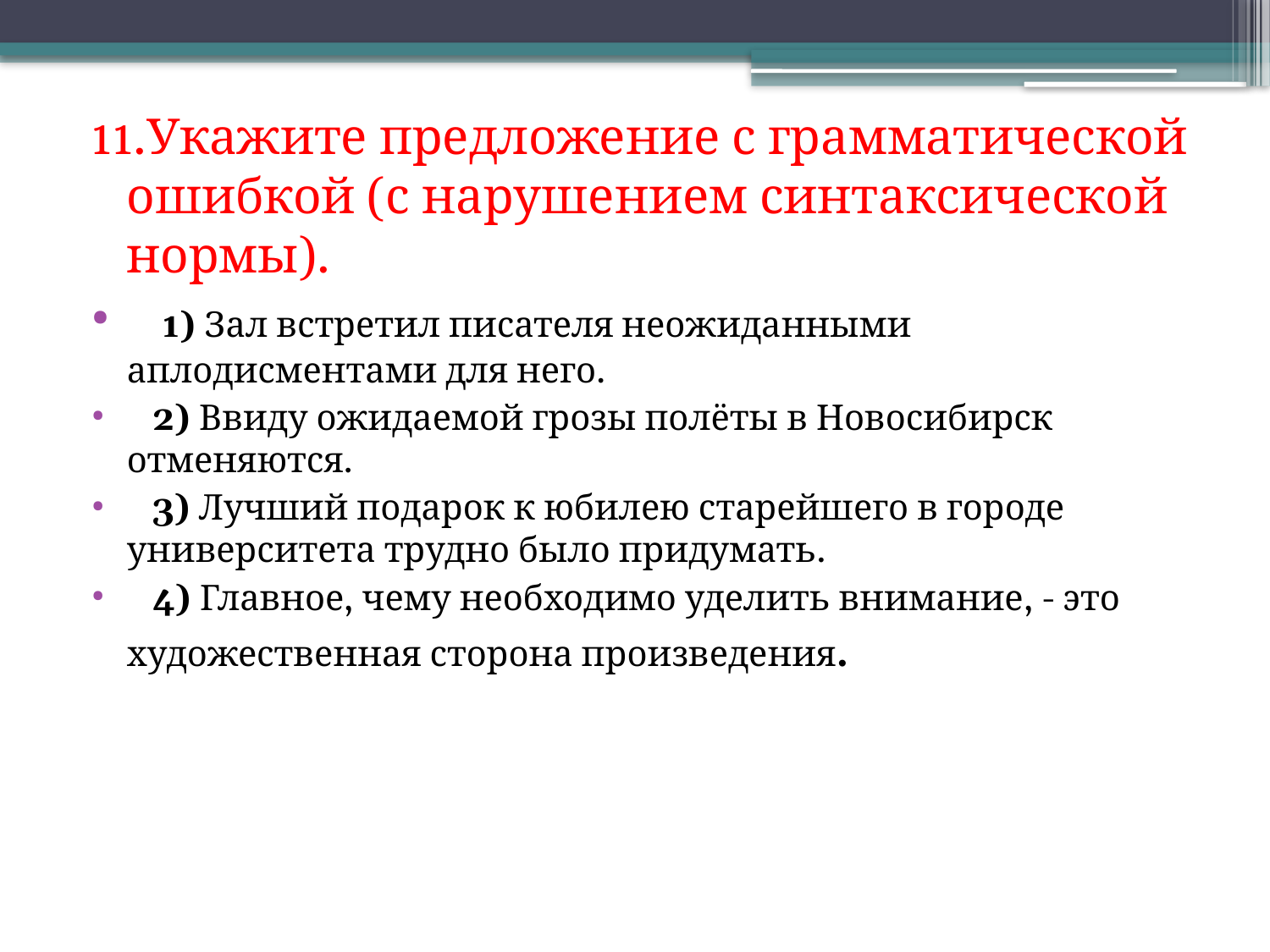

11.Укажите предложение с грамматической ошибкой (с нарушением синтаксической нормы).
   1) Зал встретил писателя неожиданными аплодисментами для него.
   2) Ввиду ожидаемой грозы полёты в Новосибирск отменяются.
   3) Лучший подарок к юбилею старейшего в городе университета трудно было придумать.
   4) Главное, чему необходимо уделить внимание, - это художественная сторона произведения.